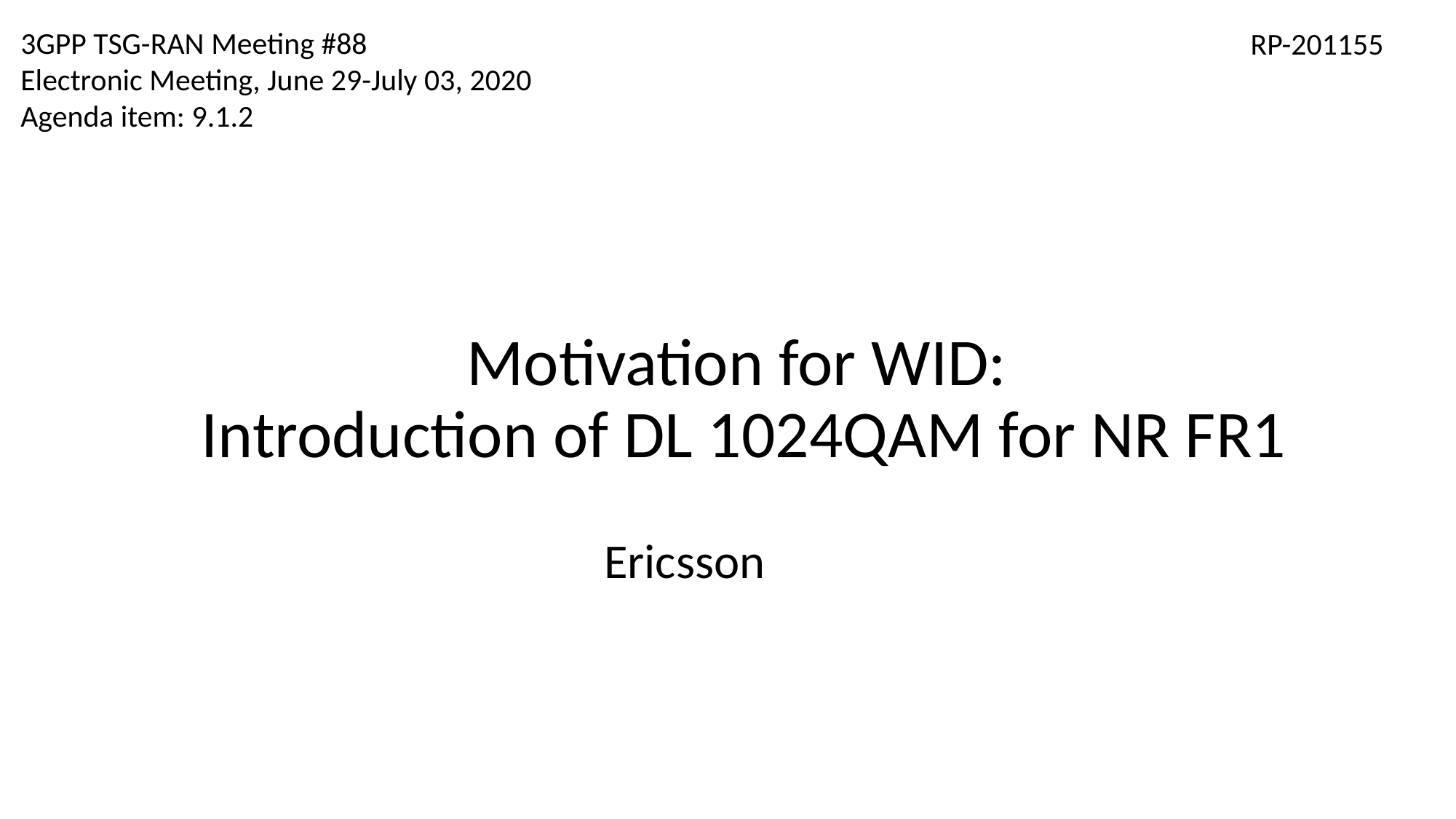

3GPP TSG-RAN Meeting #88
Electronic Meeting, June 29-July 03, 2020
Agenda item: 9.1.2
RP-201155
# Motivation for WID: Introduction of DL 1024QAM for NR FR1
Ericsson